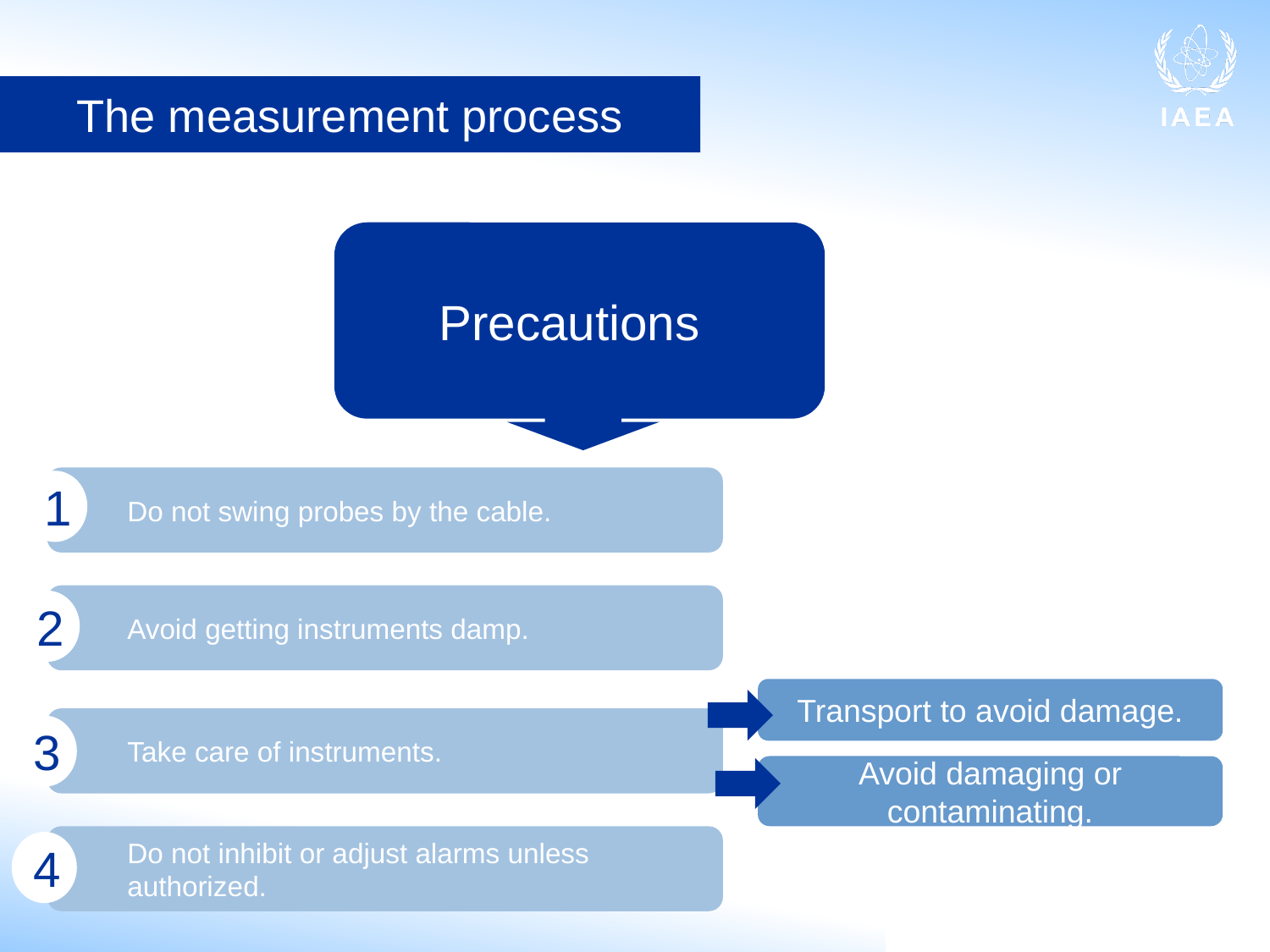

The measurement process
      Precautions

Do not swing probes by the cable.
1
Avoid getting instruments damp.
2

Transport to avoid damage.

Take care of instruments.
3

Avoid damaging or contaminating.

Do not inhibit or adjust alarms unless authorized.
4